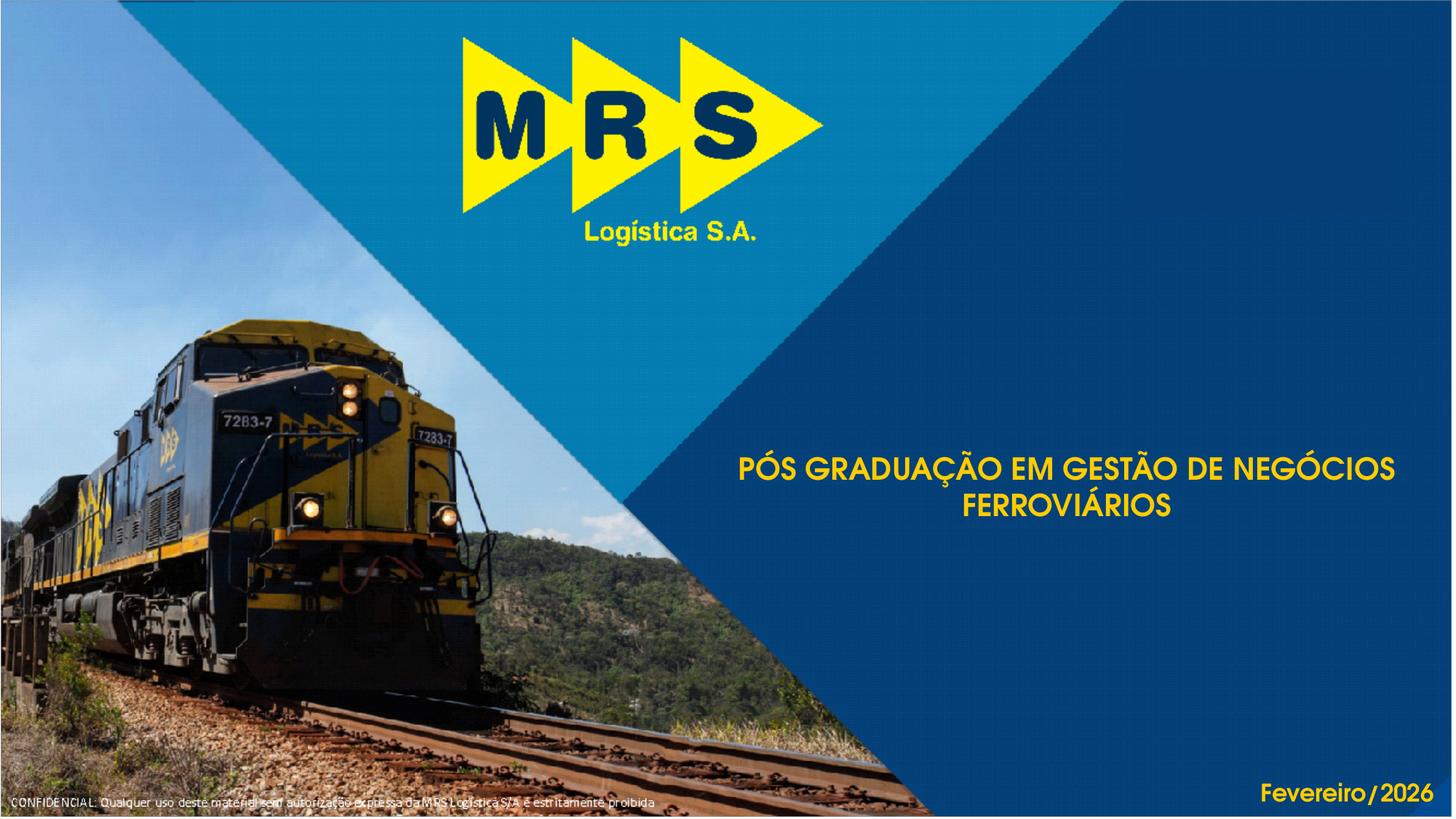

PÓS GRADUAÇÃO EM GESTÃO DE NEGÓCIOS FERROVIÁRIOS
Fevereiro/2026